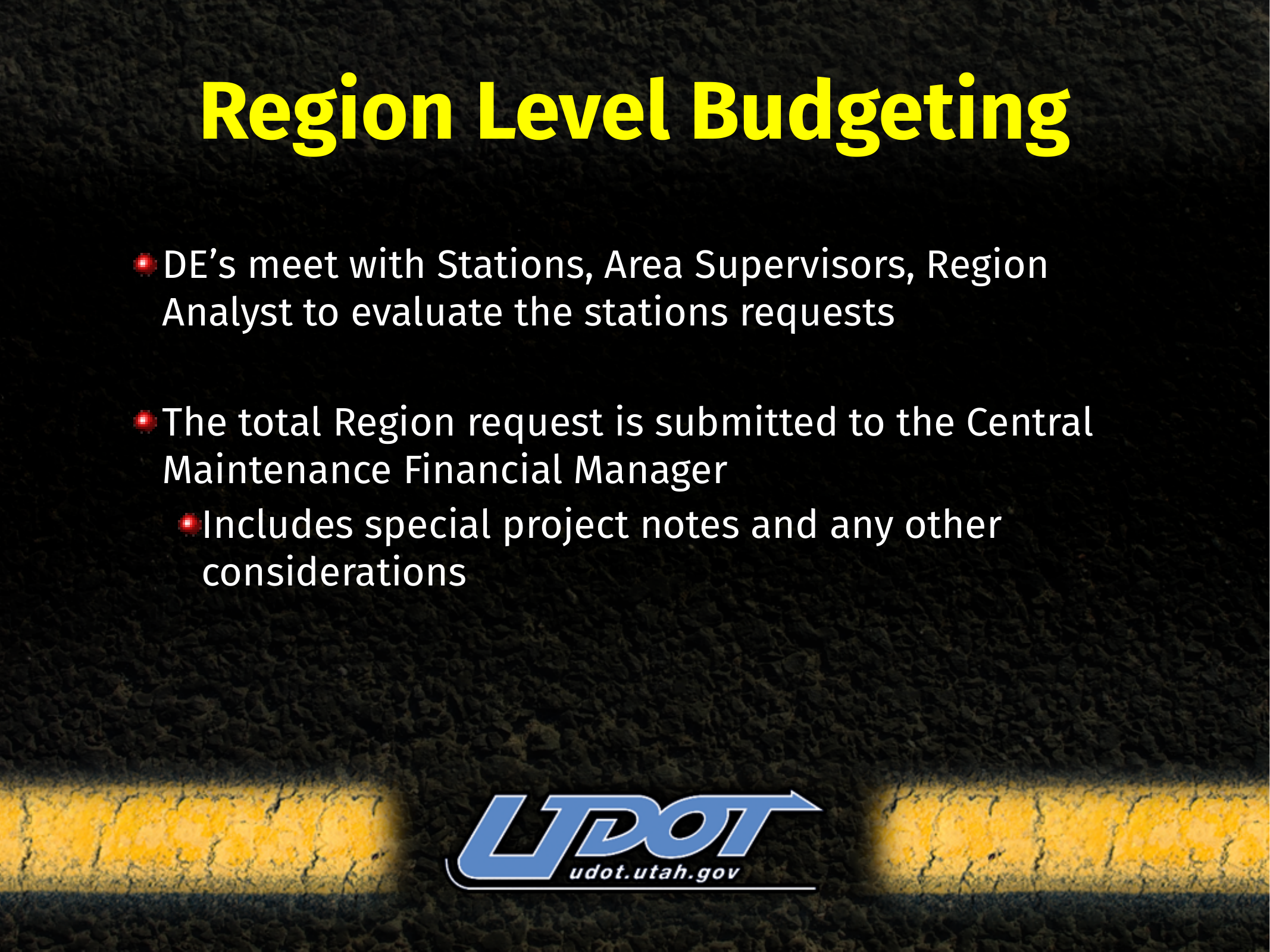

# Region Level Budgeting

DE’s meet with Stations, Area Supervisors, Region  Analyst to evaluate the stations requests

The total Region request is submitted to the Central Maintenance Financial Manager
Includes special project notes and any other considerations